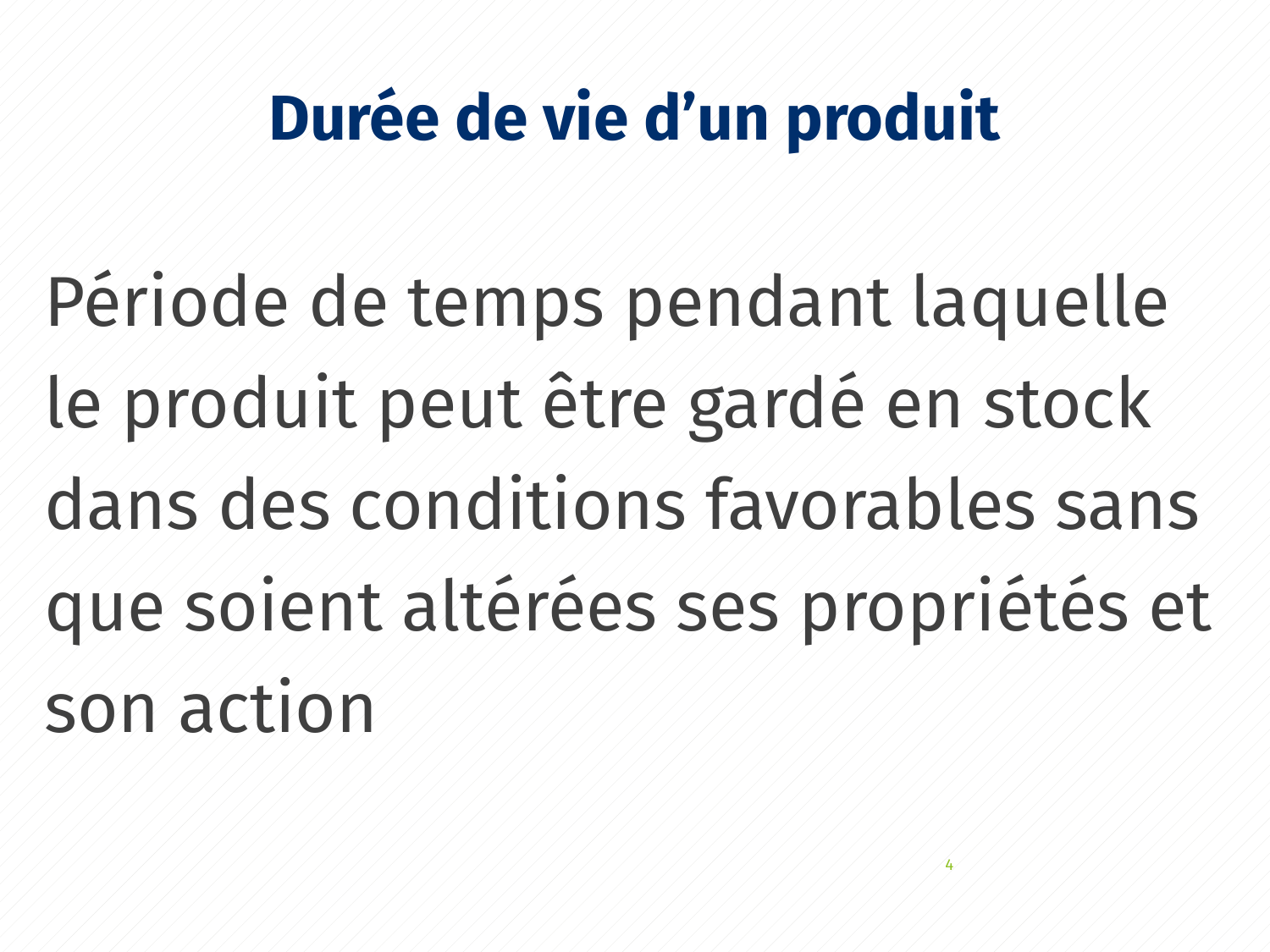

# Durée de vie d’un produit
Période de temps pendant laquelle le produit peut être gardé en stock dans des conditions favorables sans que soient altérées ses propriétés et son action
4